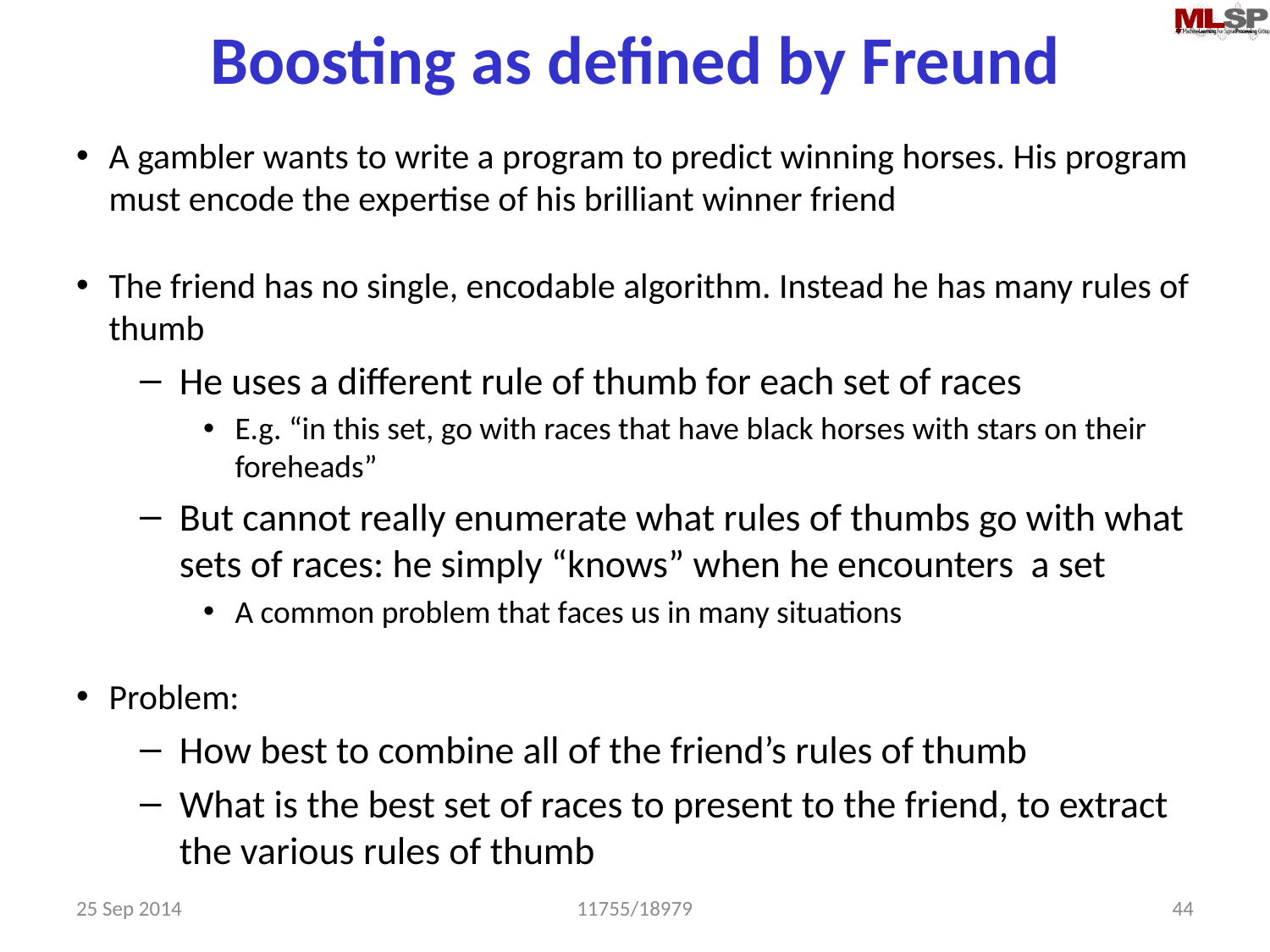

# Boosting as defined by Freund
A gambler wants to write a program to predict winning horses. His program must encode the expertise of his brilliant winner friend

The friend has no single, encodable algorithm. Instead he has many rules of thumb
He uses a different rule of thumb for each set of races
E.g. “in this set, go with races that have black horses with stars on their foreheads”
But cannot really enumerate what rules of thumbs go with what sets of races: he simply “knows” when he encounters  a set
A common problem that faces us in many situations

Problem:
How best to combine all of the friend’s rules of thumb
What is the best set of races to present to the friend, to extract the various rules of thumb
25 Sep 2014
11755/18979
44